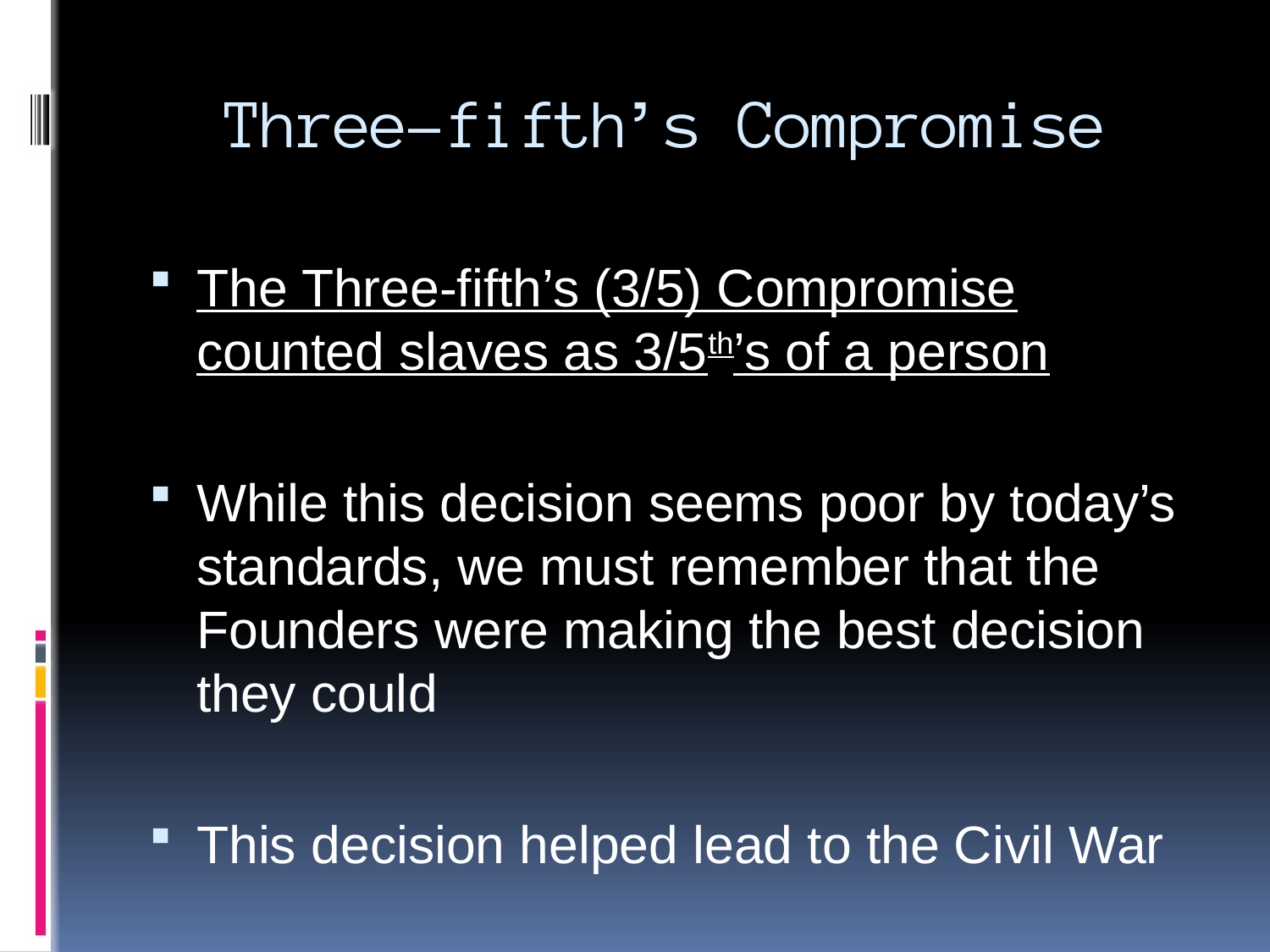

# Three-fifth’s Compromise
The Three-fifth’s (3/5) Compromise counted slaves as 3/5th’s of a person

While this decision seems poor by today’s standards, we must remember that the Founders were making the best decision they could

This decision helped lead to the Civil War